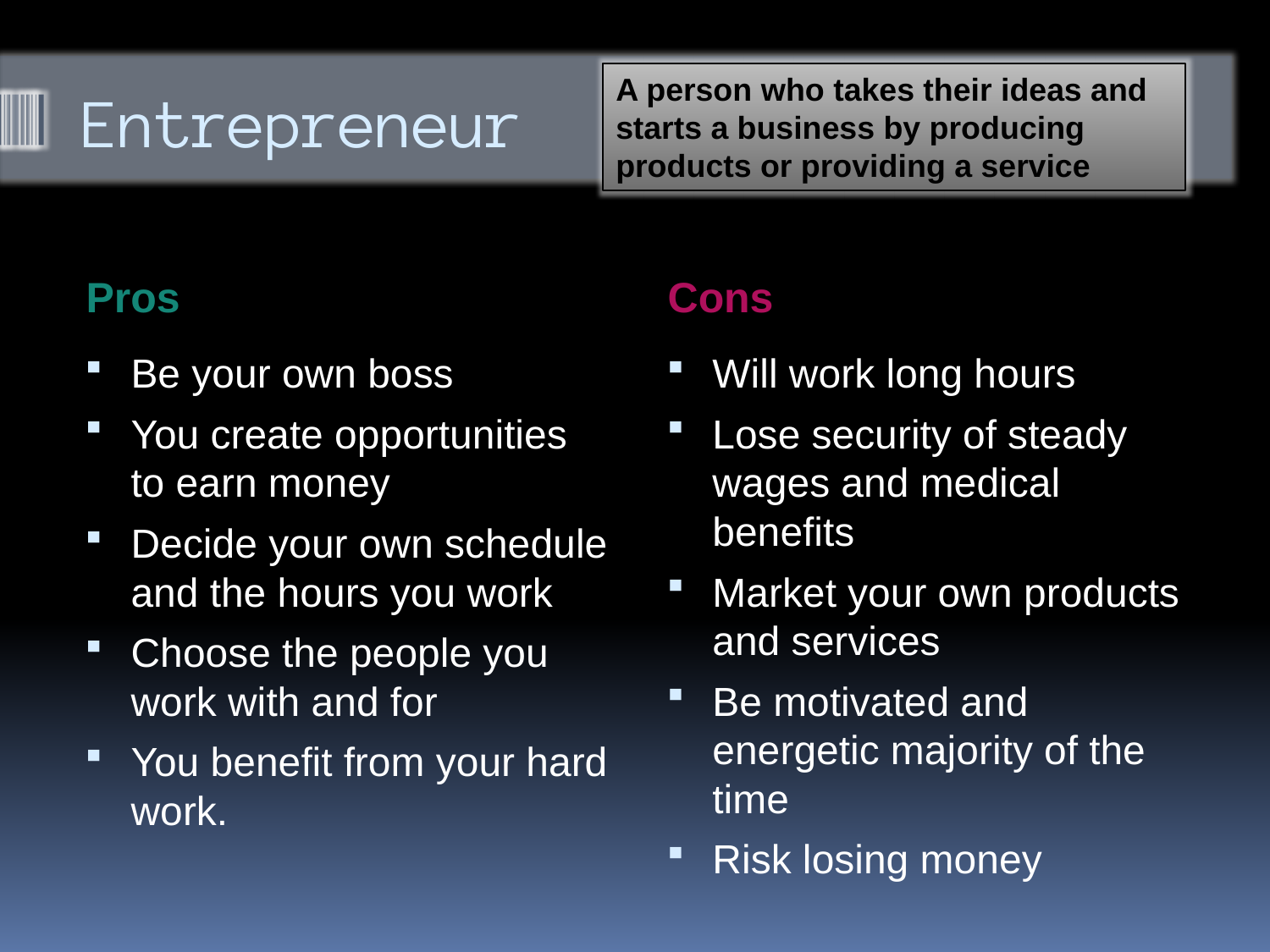

A person who takes their ideas and starts a business by producing products or providing a service
# Entrepreneur
Pros
Cons
Be your own boss
You create opportunities to earn money
Decide your own schedule and the hours you work
Choose the people you work with and for
You benefit from your hard work.
Will work long hours
Lose security of steady wages and medical benefits
Market your own products and services
Be motivated and energetic majority of the time
Risk losing money